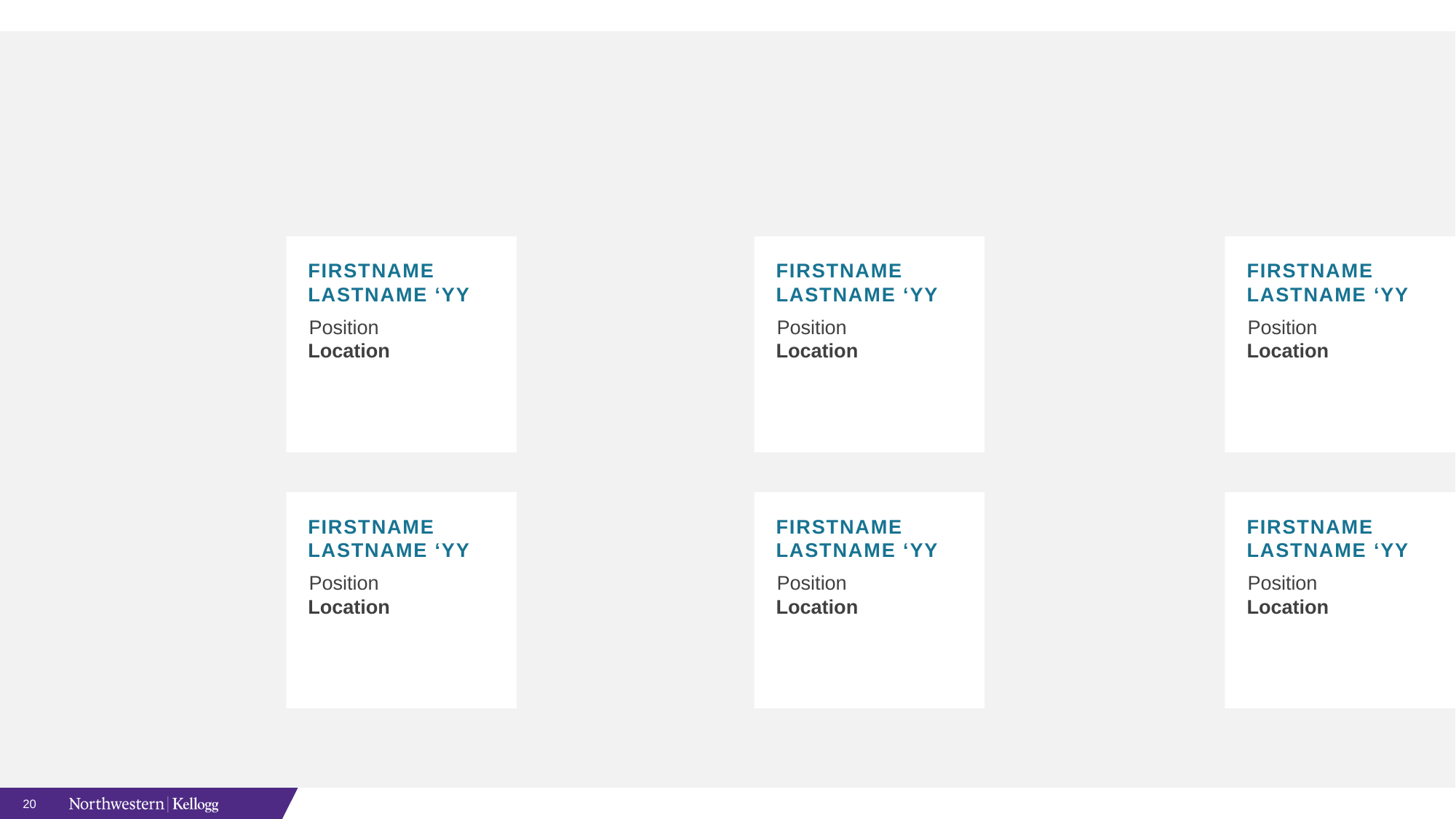

#

FIRSTNAME LASTNAME ‘YY
Position
Location

FIRSTNAME LASTNAME ‘YY
Position
Location

FIRSTNAME LASTNAME ‘YY
Position
Location

FIRSTNAME LASTNAME ‘YY
Position
Location

FIRSTNAME LASTNAME ‘YY
Position
Location

FIRSTNAME LASTNAME ‘YY
Position
Location

20